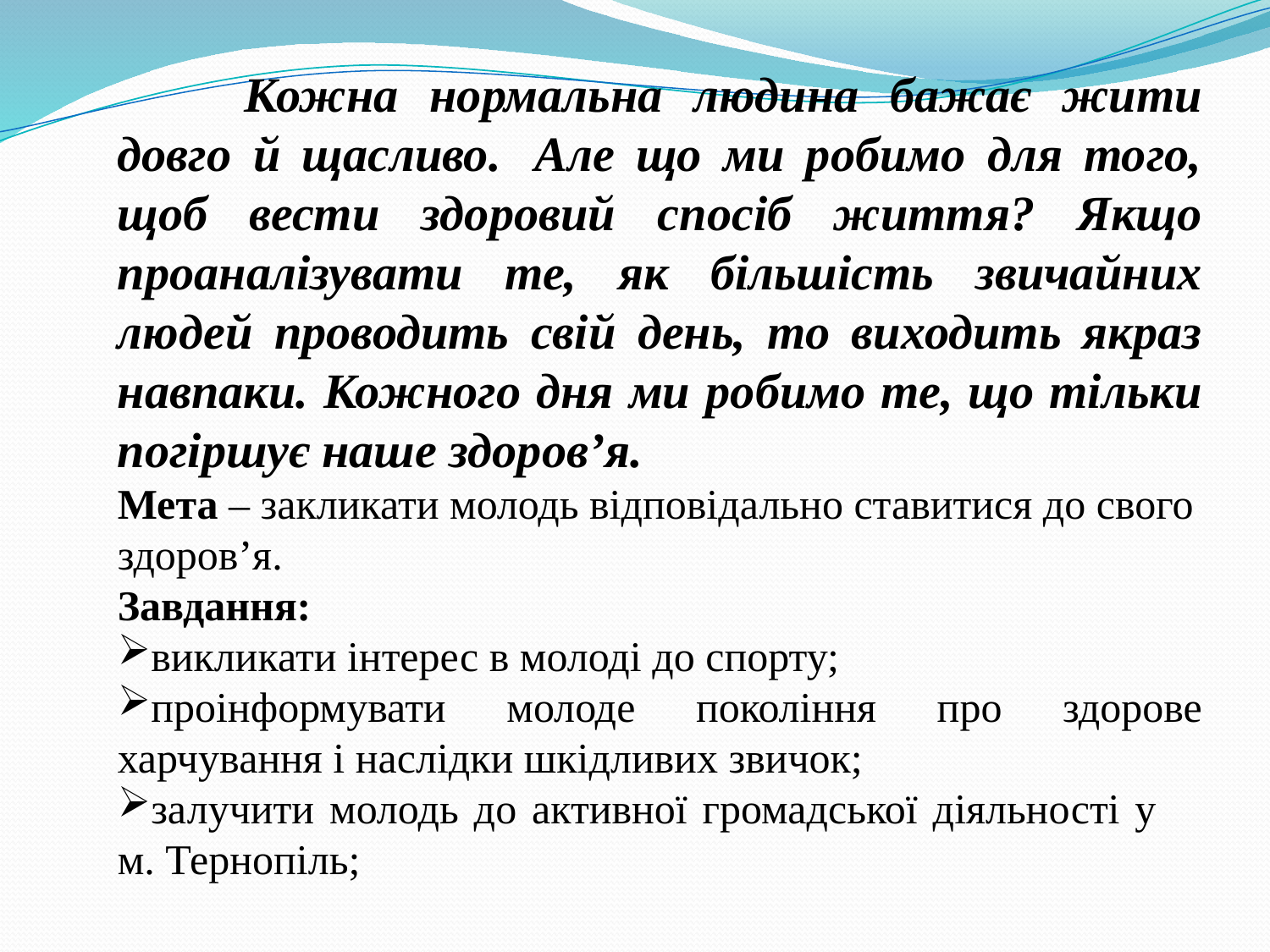

Кожна нормальна людина бажає жити довго й щасливо.  Але що ми робимо для того, щоб вести здоровий спосіб життя? Якщо проаналізувати те, як більшість звичайних людей проводить свій день, то виходить якраз навпаки. Кожного дня ми робимо те, що тільки погіршує наше здоров’я.
Мета – закликати молодь відповідально ставитися до свого здоров’я.
Завдання:
викликати інтерес в молоді до спорту;
проінформувати молоде покоління про здорове харчування і наслідки шкідливих звичок;
залучити молодь до активної громадської діяльності у    м. Тернопіль;